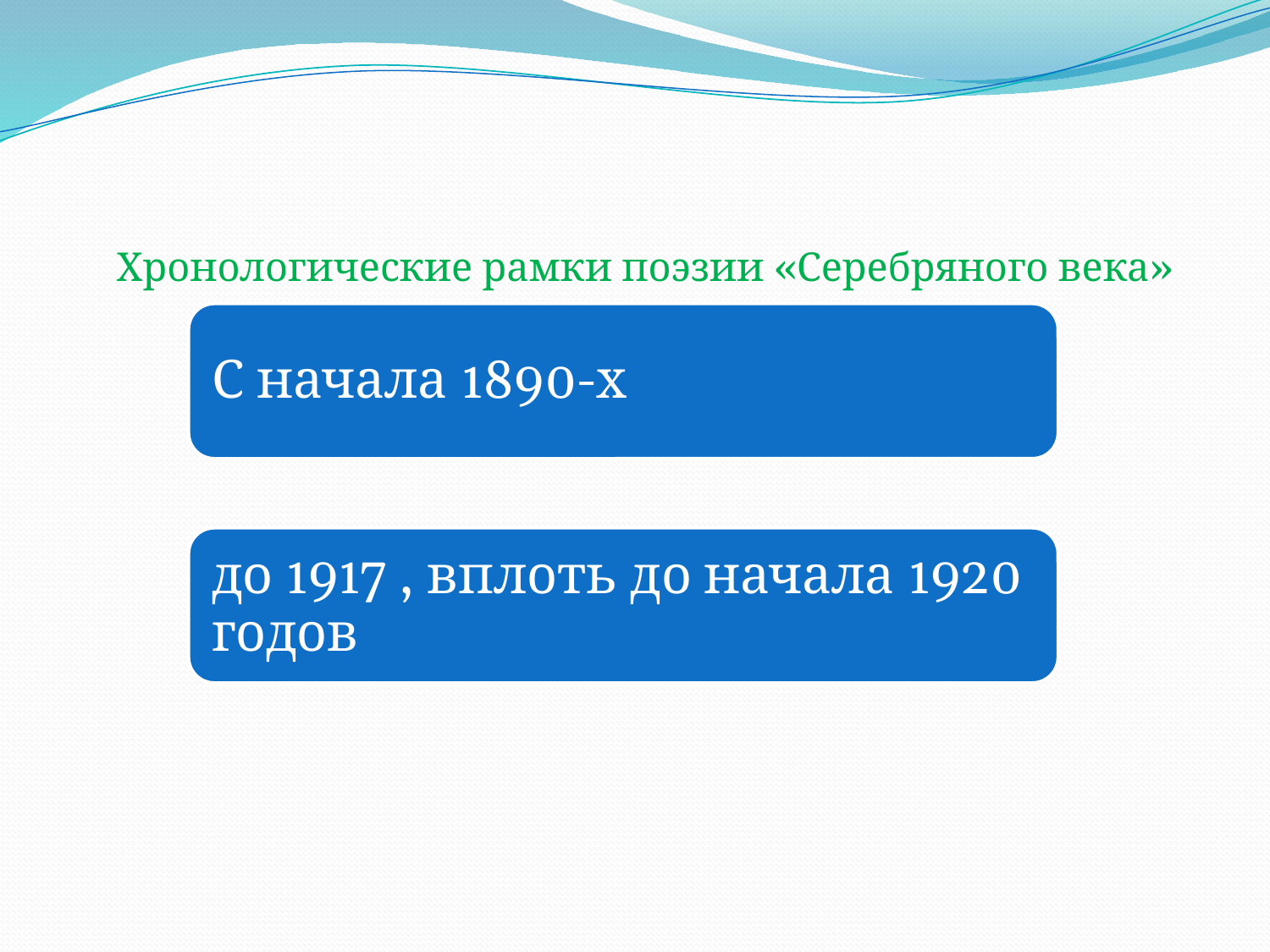

# Хронологические рамки поэзии «Серебряного века»
С начала 1890-х

до 1917 , вплоть до начала 1920 годов